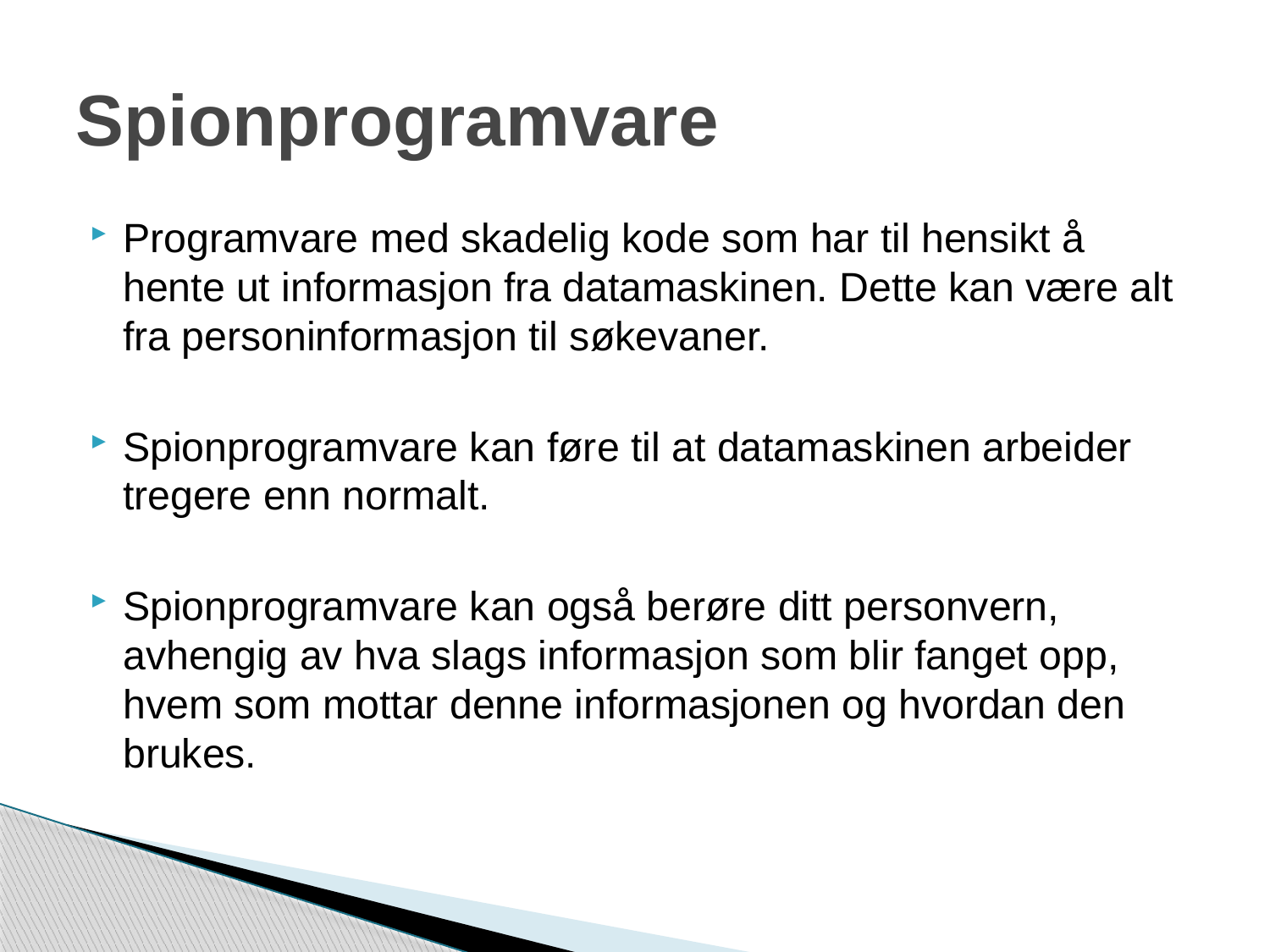

# Spionprogramvare
Programvare med skadelig kode som har til hensikt å hente ut informasjon fra datamaskinen. Dette kan være alt fra personinformasjon til søkevaner.

Spionprogramvare kan føre til at datamaskinen arbeider tregere enn normalt.

Spionprogramvare kan også berøre ditt personvern, avhengig av hva slags informasjon som blir fanget opp, hvem som mottar denne informasjonen og hvordan den brukes.